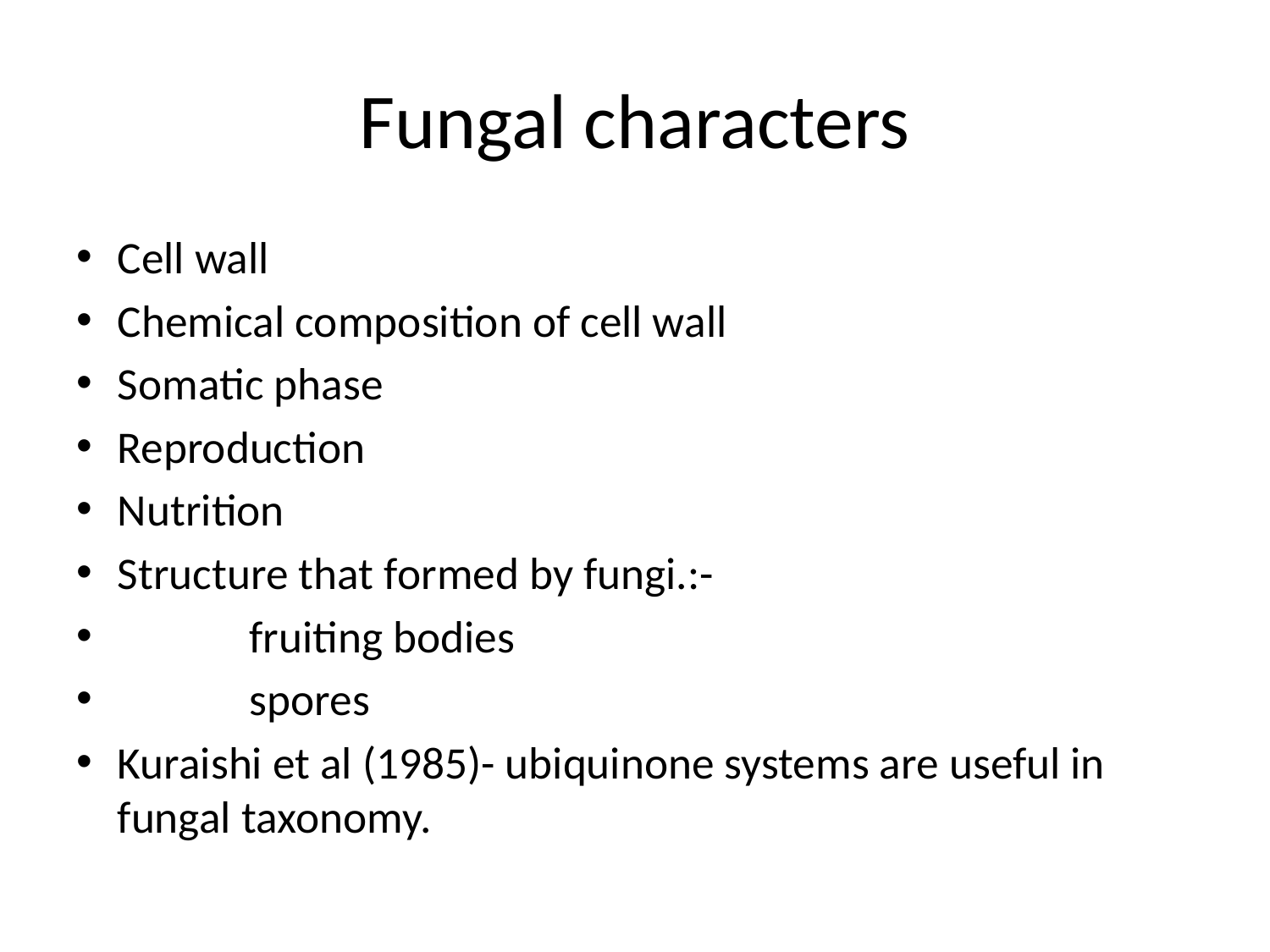

# Fungal characters
Cell wall
Chemical composition of cell wall
Somatic phase
Reproduction
Nutrition
Structure that formed by fungi.:-
             fruiting bodies
             spores
Kuraishi et al (1985)- ubiquinone systems are useful in fungal taxonomy.